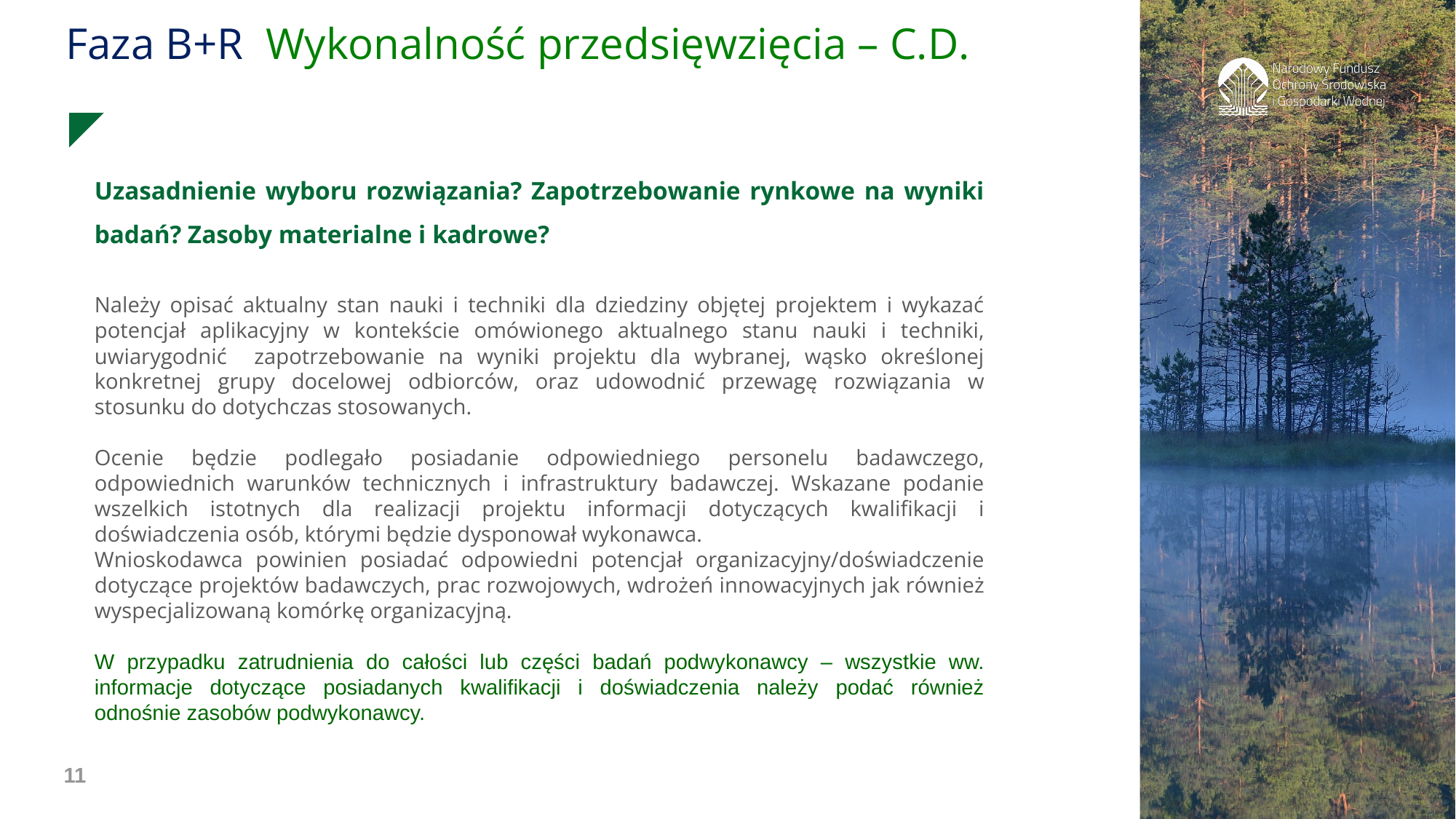

Faza B+R  Wykonalność przedsięwzięcia – C.D.
Uzasadnienie wyboru rozwiązania? Zapotrzebowanie rynkowe na wyniki badań? Zasoby materialne i kadrowe?

Należy opisać aktualny stan nauki i techniki dla dziedziny objętej projektem i wykazać potencjał aplikacyjny w kontekście omówionego aktualnego stanu nauki i techniki, uwiarygodnić  zapotrzebowanie na wyniki projektu dla wybranej, wąsko określonej konkretnej grupy docelowej odbiorców, oraz udowodnić przewagę rozwiązania w stosunku do dotychczas stosowanych.

Ocenie będzie podlegało posiadanie odpowiedniego personelu badawczego, odpowiednich warunków technicznych i infrastruktury badawczej. Wskazane podanie wszelkich istotnych dla realizacji projektu informacji dotyczących kwalifikacji i doświadczenia osób, którymi będzie dysponował wykonawca.
Wnioskodawca powinien posiadać odpowiedni potencjał organizacyjny/doświadczenie dotyczące projektów badawczych, prac rozwojowych, wdrożeń innowacyjnych jak również wyspecjalizowaną komórkę organizacyjną.

W przypadku zatrudnienia do całości lub części badań podwykonawcy – wszystkie ww. informacje dotyczące posiadanych kwalifikacji i doświadczenia należy podać również odnośnie zasobów podwykonawcy.